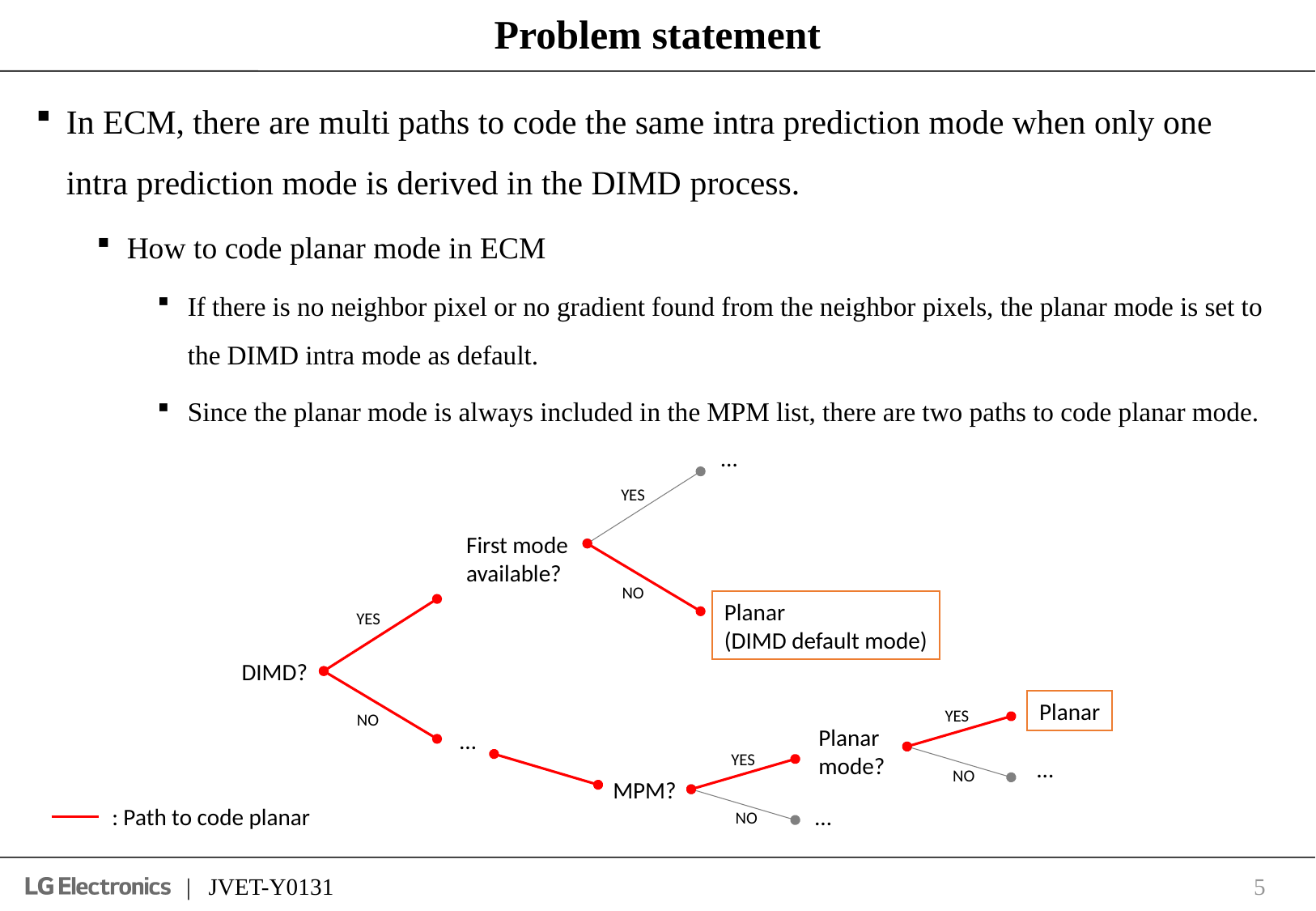

# Problem statement
In ECM, there are multi paths to code the same intra prediction mode when only one intra prediction mode is derived in the DIMD process.
How to code planar mode in ECM
If there is no neighbor pixel or no gradient found from the neighbor pixels, the planar mode is set to the DIMD intra mode as default.
Since the planar mode is always included in the MPM list, there are two paths to code planar mode.

…
YES
First mode
available?
NO
Planar
(DIMD default mode)
YES
DIMD?
Planar
YES
NO
Planar
mode?
…
YES
…
NO
MPM?
: Path to code planar
…
NO
5